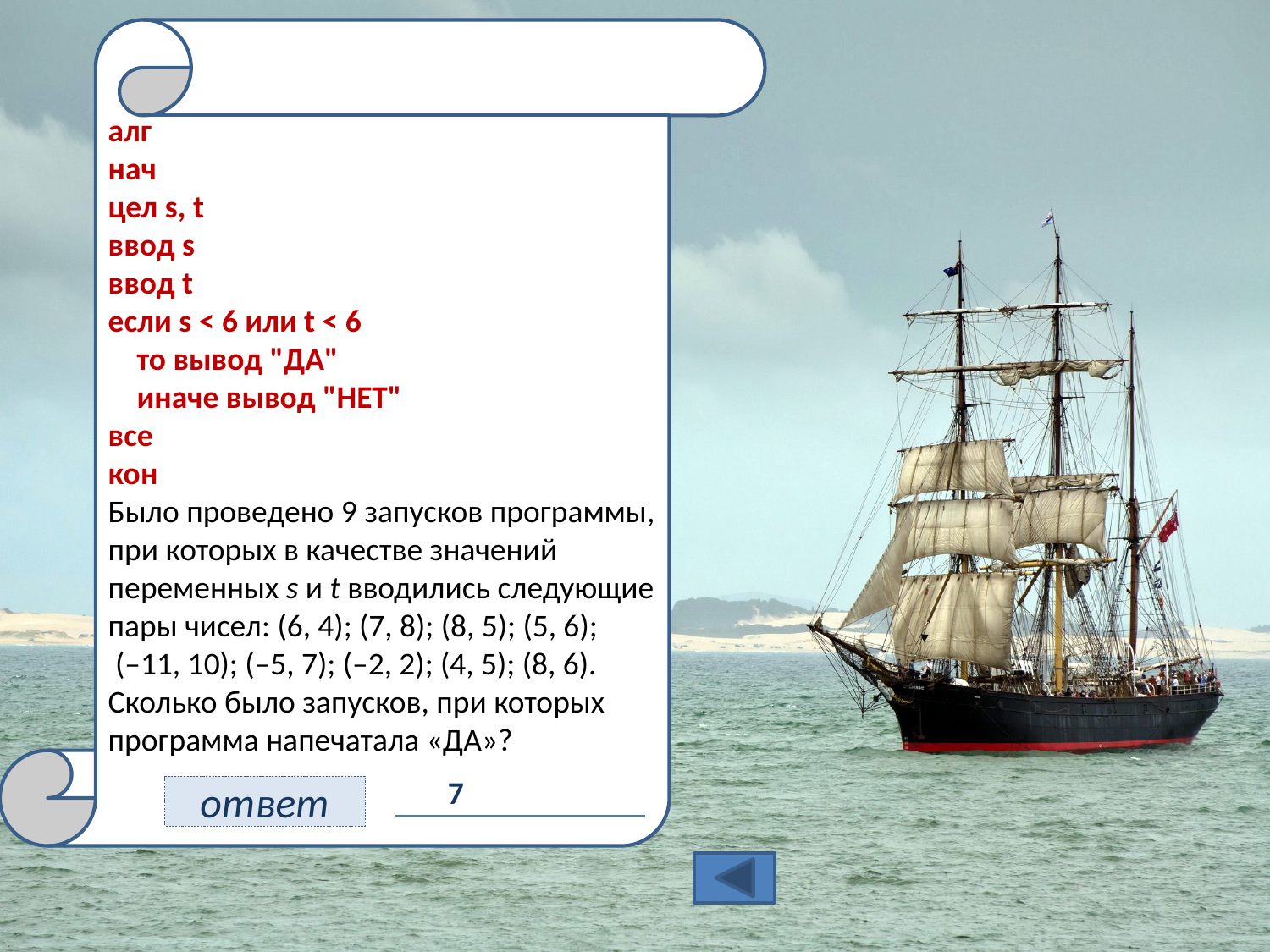

алг
нач
цел s, t
ввод s
ввод t
если s < 6 или t < 6
    то вывод "ДА"
    иначе вывод "НЕТ"
все
кон
Было проведено 9 запусков программы, при которых в качестве значений переменных s и t вводились следующие пары чисел: (6, 4); (7, 8); (8, 5); (5, 6);
 (–11, 10); (–5, 7); (–2, 2); (4, 5); (8, 6). Сколько было запусков, при которых программа напечатала «ДА»?

# 11
7
ответ